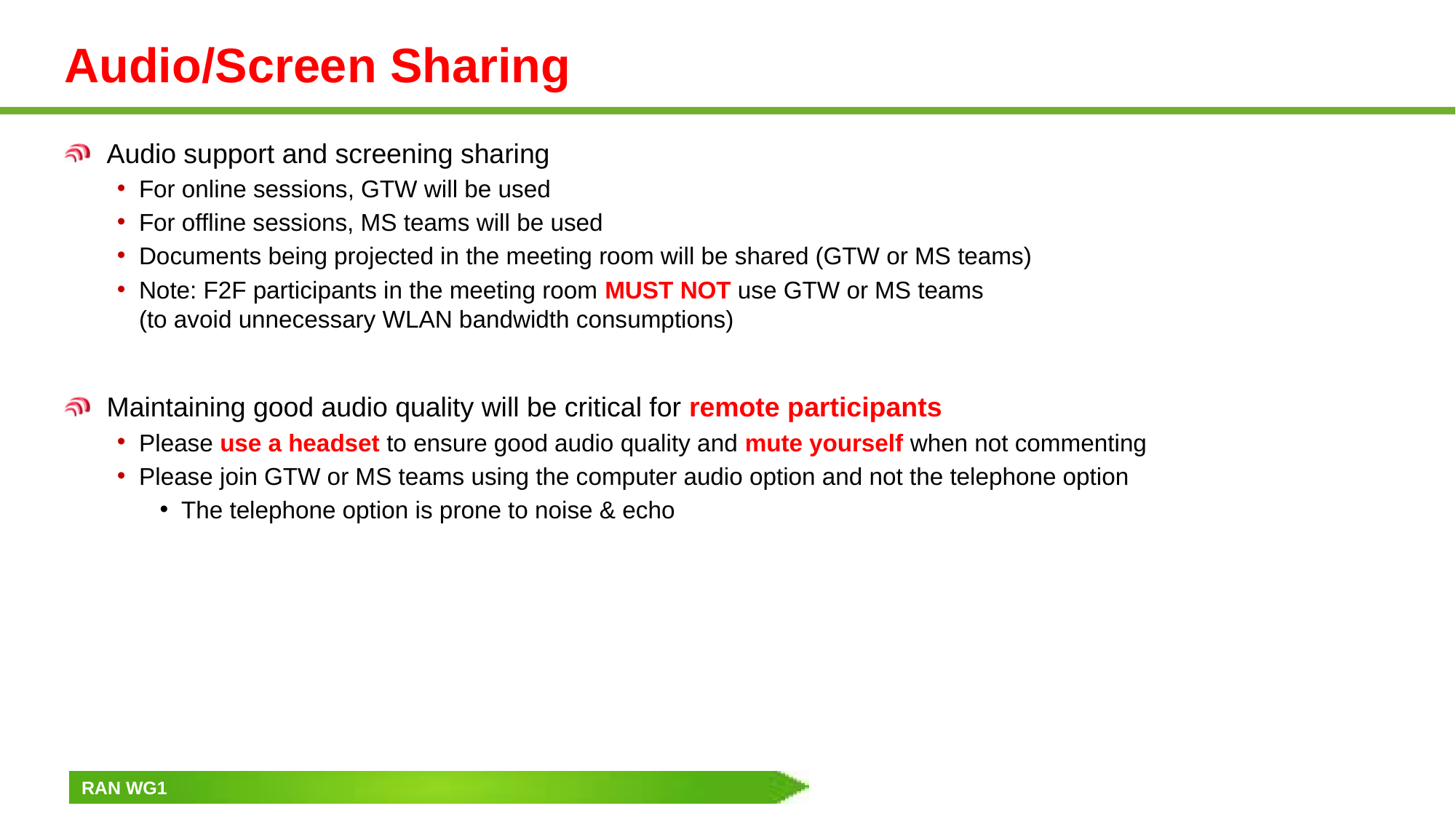

# Audio/Screen Sharing
Audio support and screening sharing
For online sessions, GTW will be used
For offline sessions, MS teams will be used
Documents being projected in the meeting room will be shared (GTW or MS teams)
Note: F2F participants in the meeting room MUST NOT use GTW or MS teams
(to avoid unnecessary WLAN bandwidth consumptions)

Maintaining good audio quality will be critical for remote participants
Please use a headset to ensure good audio quality and mute yourself when not commenting
Please join GTW or MS teams using the computer audio option and not the telephone option
The telephone option is prone to noise & echo